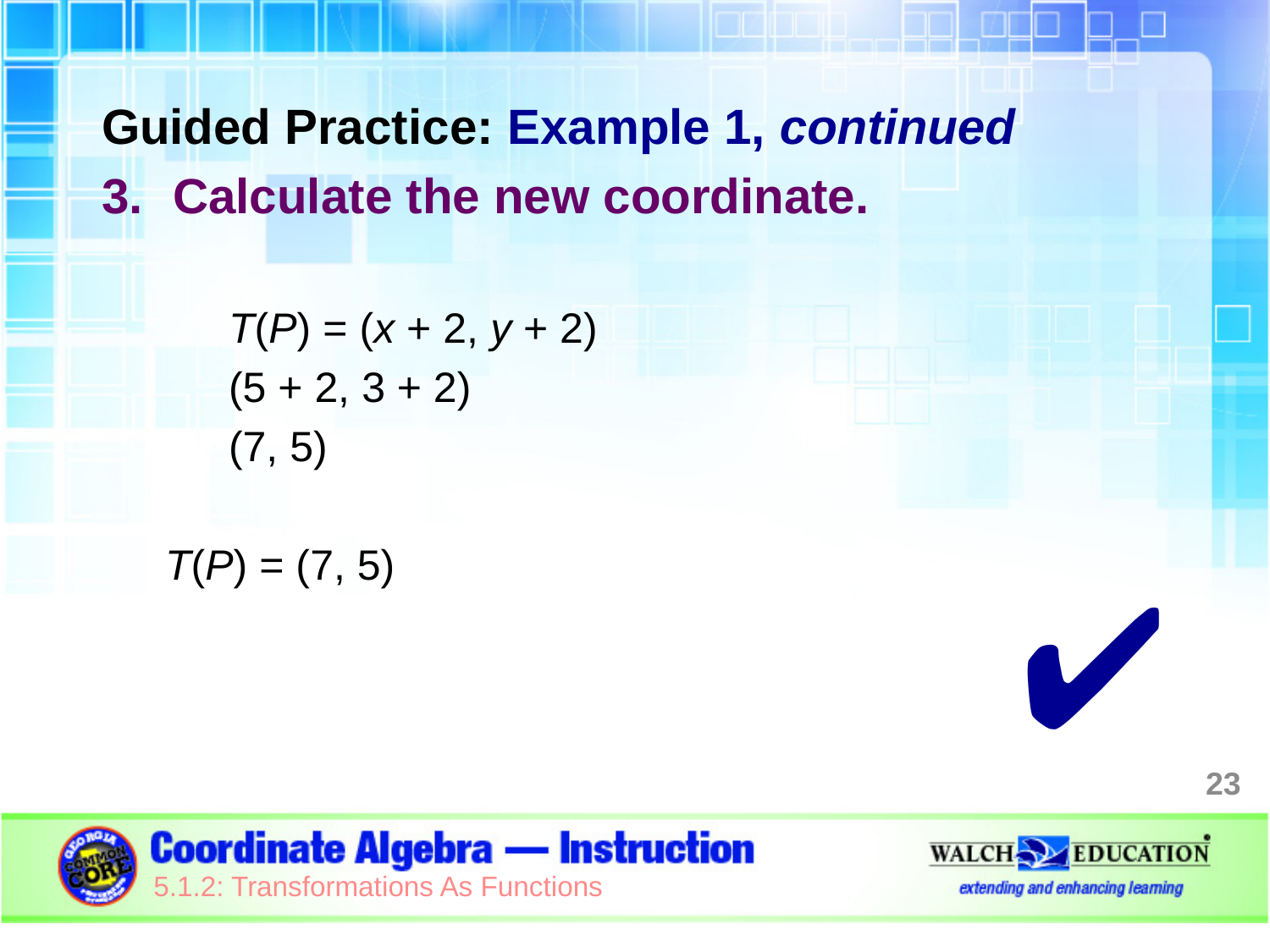

Guided Practice: Example 1, continued
Calculate the new coordinate.

T(P) = (x + 2, y + 2)
(5 + 2, 3 + 2)
(7, 5)

T(P) = (7, 5)

✔
23
5.1.2: Transformations As Functions